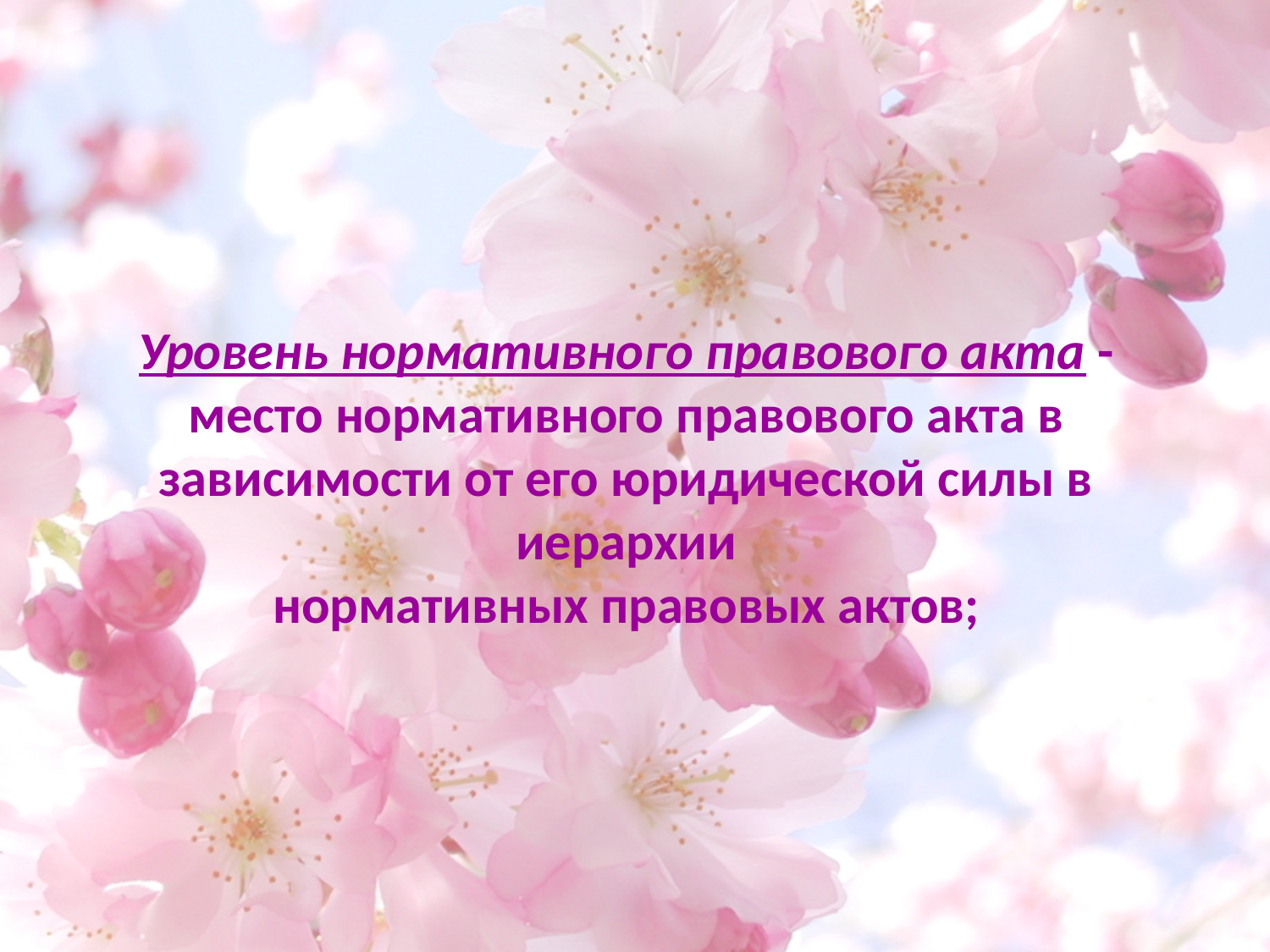

# Уровень нормативного правового акта - место нормативного правового акта в зависимости от его юридической силы в иерархии нормативных правовых актов;